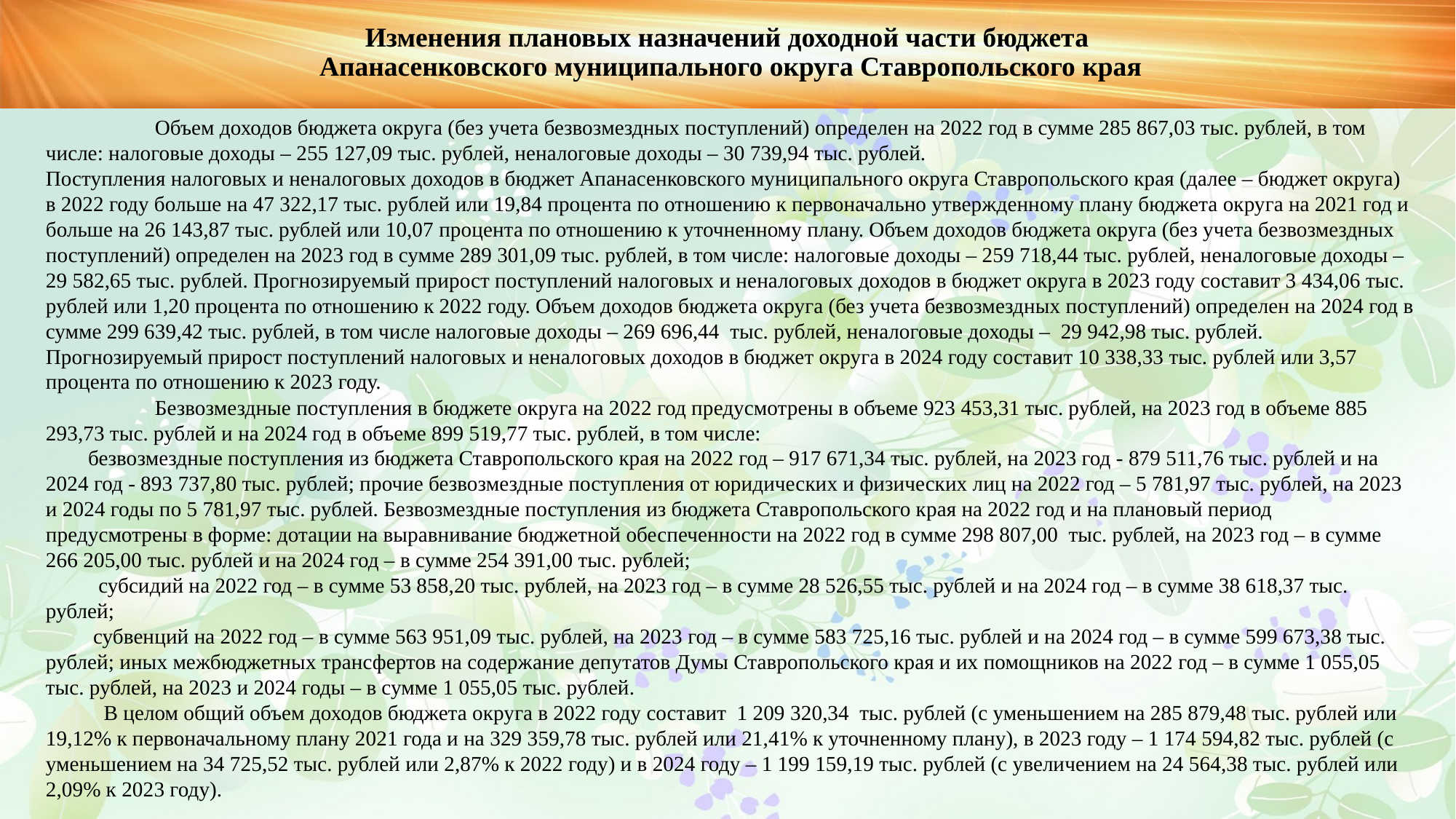

Изменения плановых назначений доходной части бюджета
 Апанасенковского муниципального округа Ставропольского края
	Объем доходов бюджета округа (без учета безвозмездных поступлений) определен на 2022 год в сумме 285 867,03 тыс. рублей, в том числе: налоговые доходы – 255 127,09 тыс. рублей, неналоговые доходы – 30 739,94 тыс. рублей.
Поступления налоговых и неналоговых доходов в бюджет Апанасенковского муниципального округа Ставропольского края (далее – бюджет округа) в 2022 году больше на 47 322,17 тыс. рублей или 19,84 процента по отношению к первоначально утвержденному плану бюджета округа на 2021 год и больше на 26 143,87 тыс. рублей или 10,07 процента по отношению к уточненному плану. Объем доходов бюджета округа (без учета безвозмездных поступлений) определен на 2023 год в сумме 289 301,09 тыс. рублей, в том числе: налоговые доходы – 259 718,44 тыс. рублей, неналоговые доходы – 29 582,65 тыс. рублей. Прогнозируемый прирост поступлений налоговых и неналоговых доходов в бюджет округа в 2023 году составит 3 434,06 тыс. рублей или 1,20 процента по отношению к 2022 году. Объем доходов бюджета округа (без учета безвозмездных поступлений) определен на 2024 год в сумме 299 639,42 тыс. рублей, в том числе налоговые доходы – 269 696,44  тыс. рублей, неналоговые доходы –  29 942,98 тыс. рублей. Прогнозируемый прирост поступлений налоговых и неналоговых доходов в бюджет округа в 2024 году составит 10 338,33 тыс. рублей или 3,57 процента по отношению к 2023 году.
	Безвозмездные поступления в бюджете округа на 2022 год предусмотрены в объеме 923 453,31 тыс. рублей, на 2023 год в объеме 885 293,73 тыс. рублей и на 2024 год в объеме 899 519,77 тыс. рублей, в том числе:
        безвозмездные поступления из бюджета Ставропольского края на 2022 год – 917 671,34 тыс. рублей, на 2023 год - 879 511,76 тыс. рублей и на 2024 год - 893 737,80 тыс. рублей; прочие безвозмездные поступления от юридических и физических лиц на 2022 год – 5 781,97 тыс. рублей, на 2023 и 2024 годы по 5 781,97 тыс. рублей. Безвозмездные поступления из бюджета Ставропольского края на 2022 год и на плановый период предусмотрены в форме: дотации на выравнивание бюджетной обеспеченности на 2022 год в сумме 298 807,00  тыс. рублей, на 2023 год – в сумме 266 205,00 тыс. рублей и на 2024 год – в сумме 254 391,00 тыс. рублей;
          субсидий на 2022 год – в сумме 53 858,20 тыс. рублей, на 2023 год – в сумме 28 526,55 тыс. рублей и на 2024 год – в сумме 38 618,37 тыс. рублей;
         субвенций на 2022 год – в сумме 563 951,09 тыс. рублей, на 2023 год – в сумме 583 725,16 тыс. рублей и на 2024 год – в сумме 599 673,38 тыс. рублей; иных межбюджетных трансфертов на содержание депутатов Думы Ставропольского края и их помощников на 2022 год – в сумме 1 055,05 тыс. рублей, на 2023 и 2024 годы – в сумме 1 055,05 тыс. рублей.
           В целом общий объем доходов бюджета округа в 2022 году составит  1 209 320,34  тыс. рублей (с уменьшением на 285 879,48 тыс. рублей или 19,12% к первоначальному плану 2021 года и на 329 359,78 тыс. рублей или 21,41% к уточненному плану), в 2023 году – 1 174 594,82 тыс. рублей (с уменьшением на 34 725,52 тыс. рублей или 2,87% к 2022 году) и в 2024 году – 1 199 159,19 тыс. рублей (с увеличением на 24 564,38 тыс. рублей или 2,09% к 2023 году).